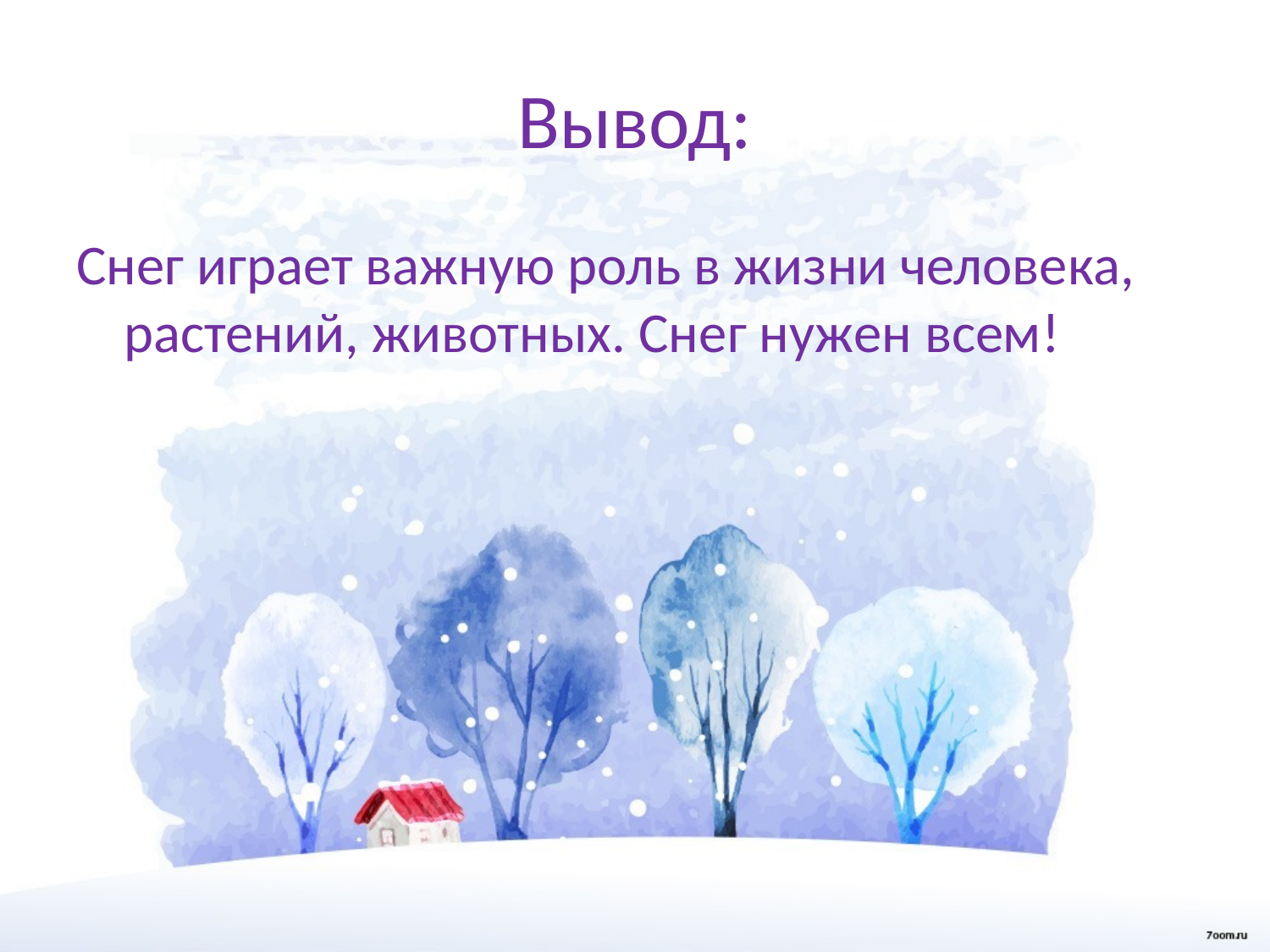

# Вывод:
Снег играет важную роль в жизни человека, растений, животных. Снег нужен всем!